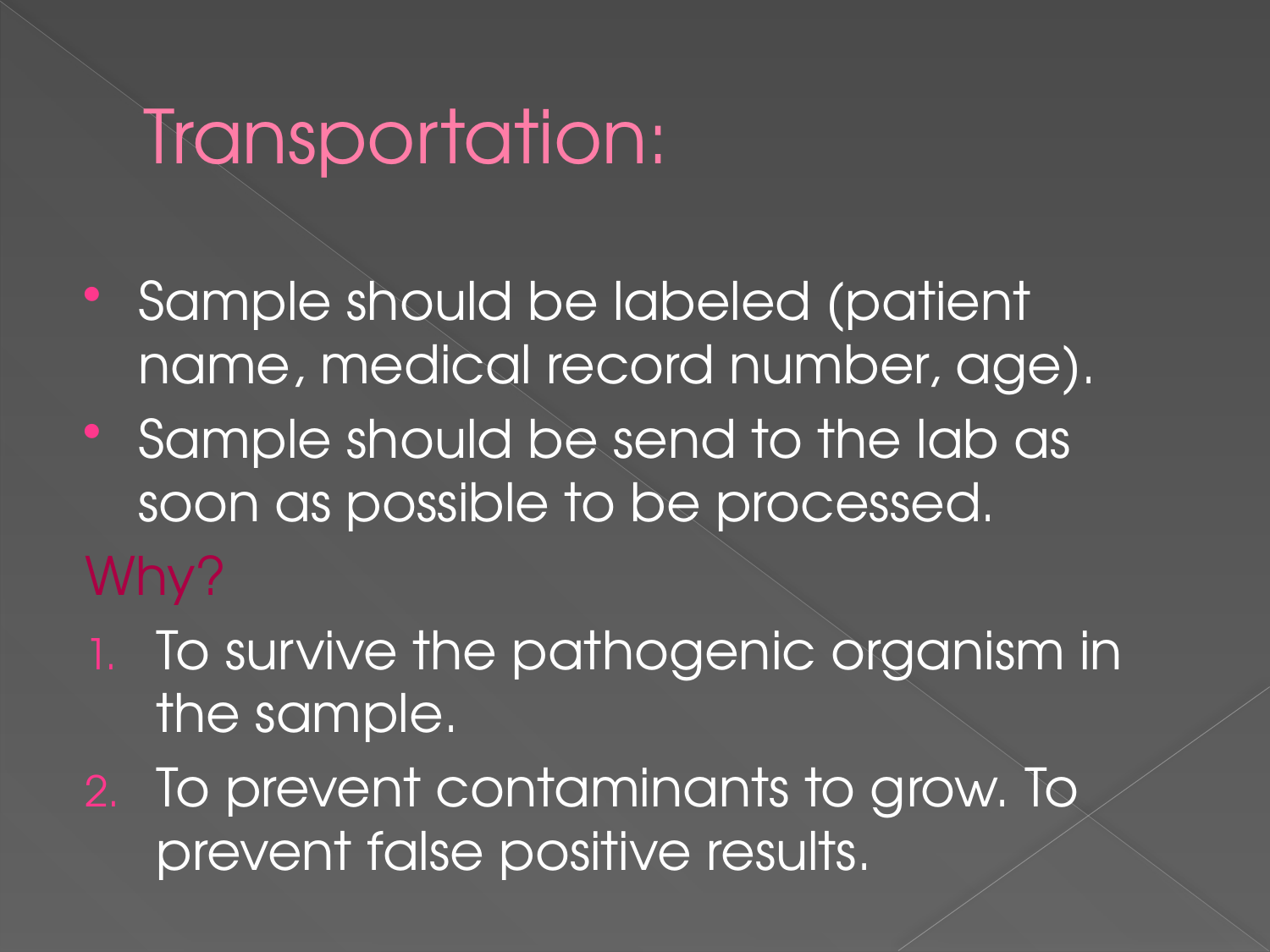

# Transportation:
Sample should be labeled (patient name, medical record number, age).
Sample should be send to the lab as soon as possible to be processed.
Why?
To survive the pathogenic organism in the sample.
To prevent contaminants to grow. To prevent false positive results.